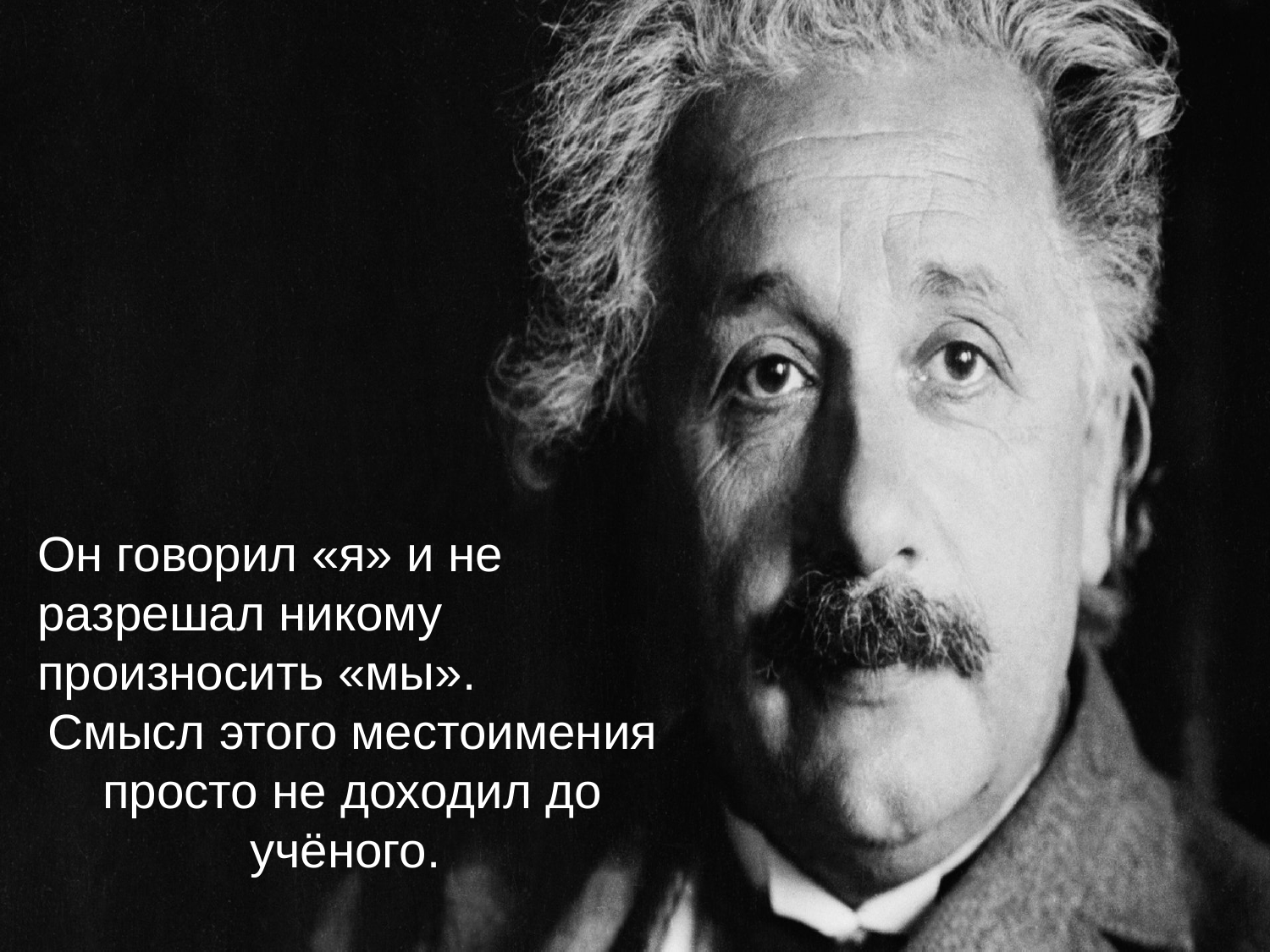

Он говорил «я» и не разрешал никому произносить «мы».
Смысл этого местоимения просто не доходил до учёного.